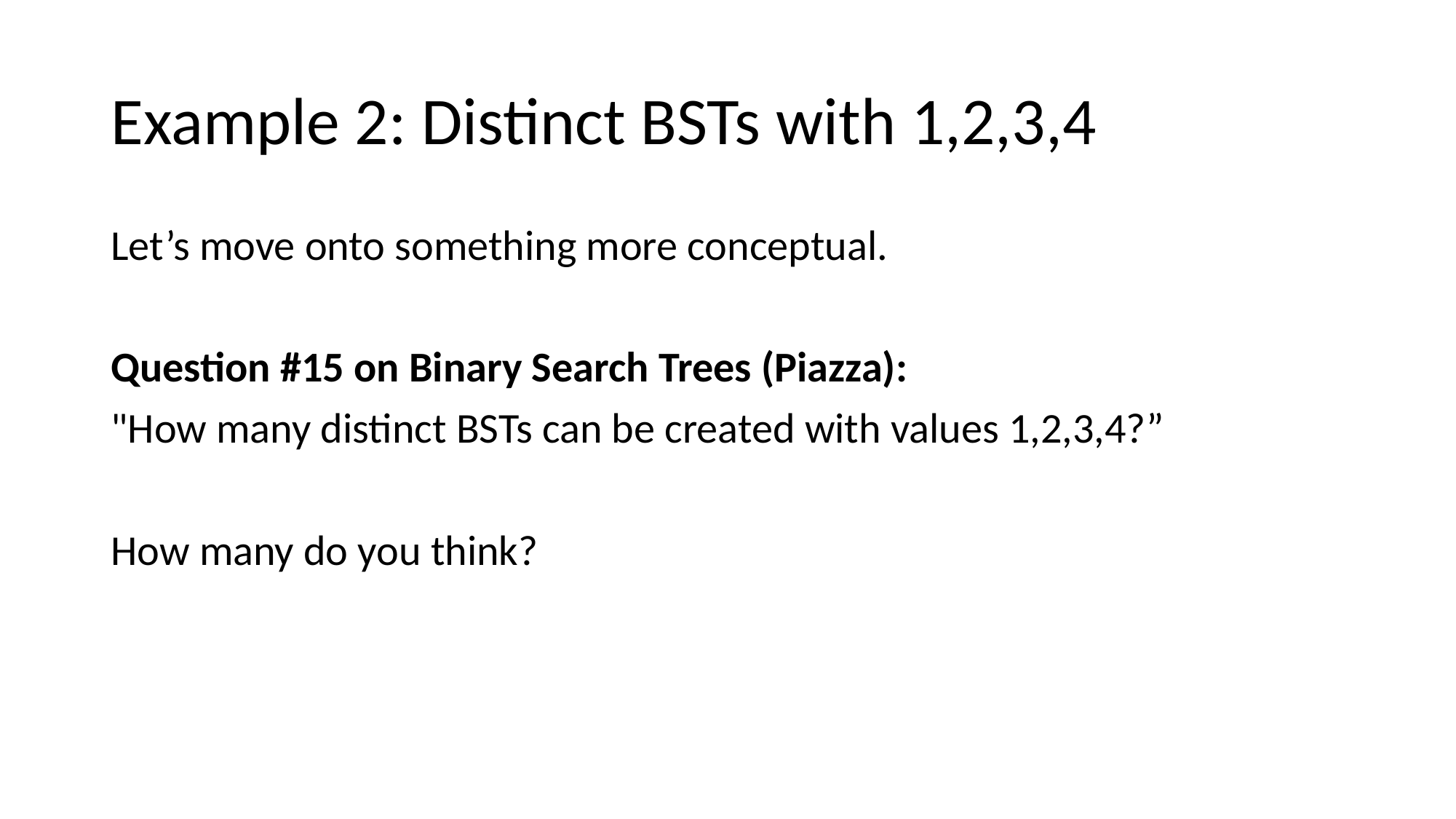

# Example 2: Distinct BSTs with 1,2,3,4
Let’s move onto something more conceptual.

Question #15 on Binary Search Trees (Piazza):
"How many distinct BSTs can be created with values 1,2,3,4?”

How many do you think?